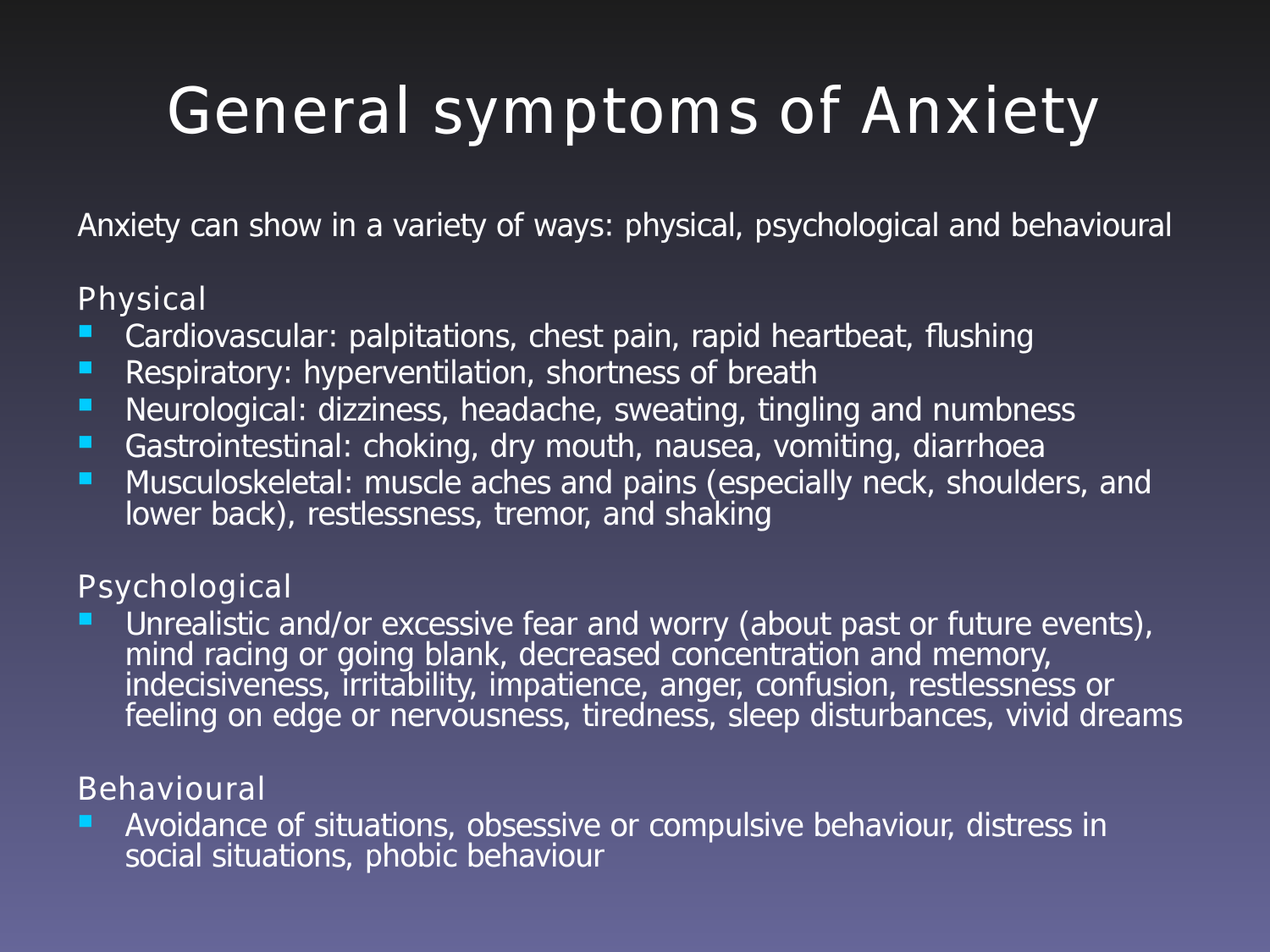

General symptoms of Anxiety
Anxiety can show in a variety of ways: physical, psychological and behavioural

Physical
Cardiovascular: palpitations, chest pain, rapid heartbeat, flushing
Respiratory: hyperventilation, shortness of breath
Neurological: dizziness, headache, sweating, tingling and numbness
Gastrointestinal: choking, dry mouth, nausea, vomiting, diarrhoea
Musculoskeletal: muscle aches and pains (especially neck, shoulders, and lower back), restlessness, tremor, and shaking

Psychological
Unrealistic and/or excessive fear and worry (about past or future events), mind racing or going blank, decreased concentration and memory, indecisiveness, irritability, impatience, anger, confusion, restlessness or feeling on edge or nervousness, tiredness, sleep disturbances, vivid dreams

Behavioural
Avoidance of situations, obsessive or compulsive behaviour, distress in social situations, phobic behaviour